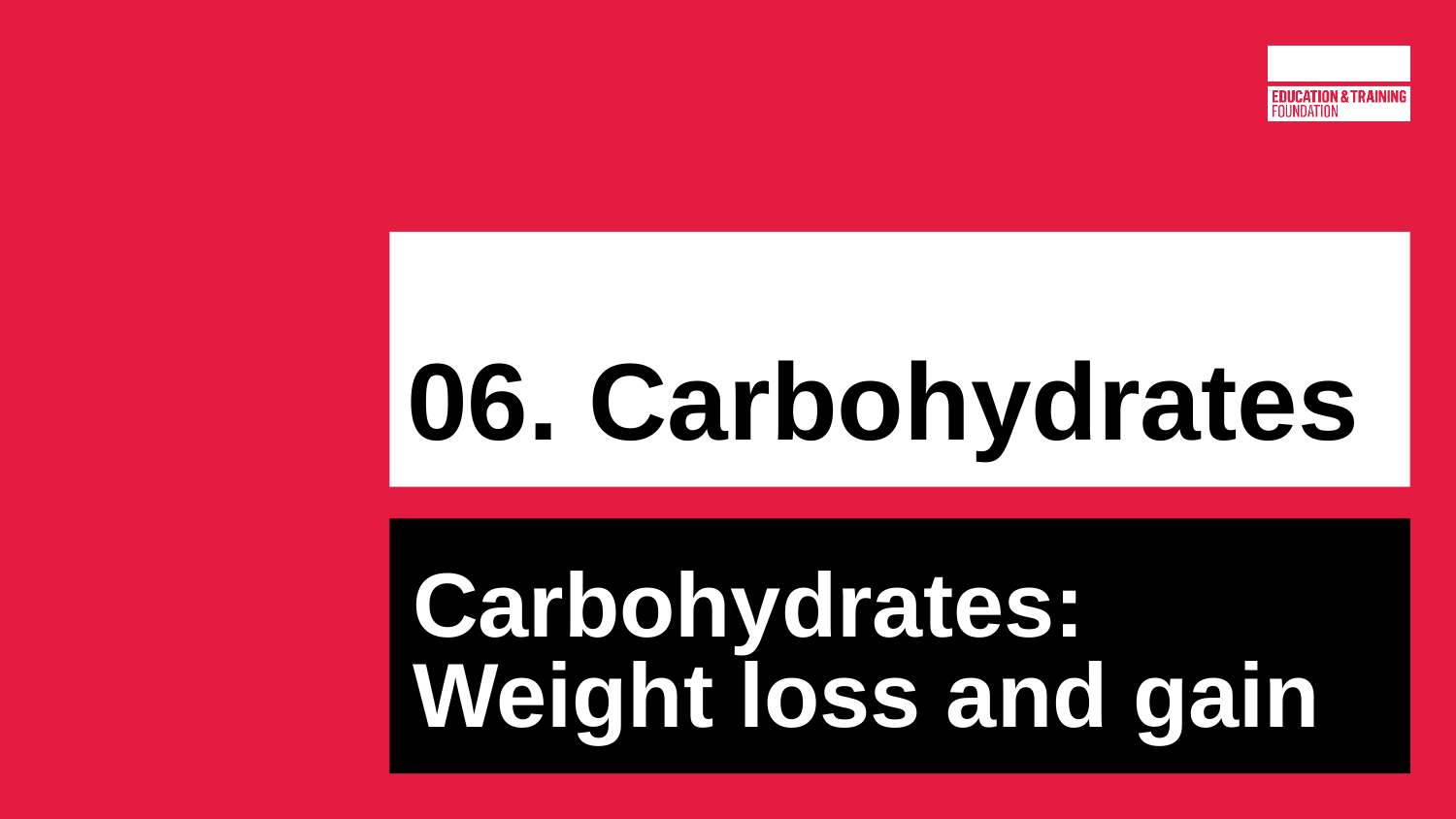

# 06. Carbohydrates
Carbohydrates: Weight loss and gain